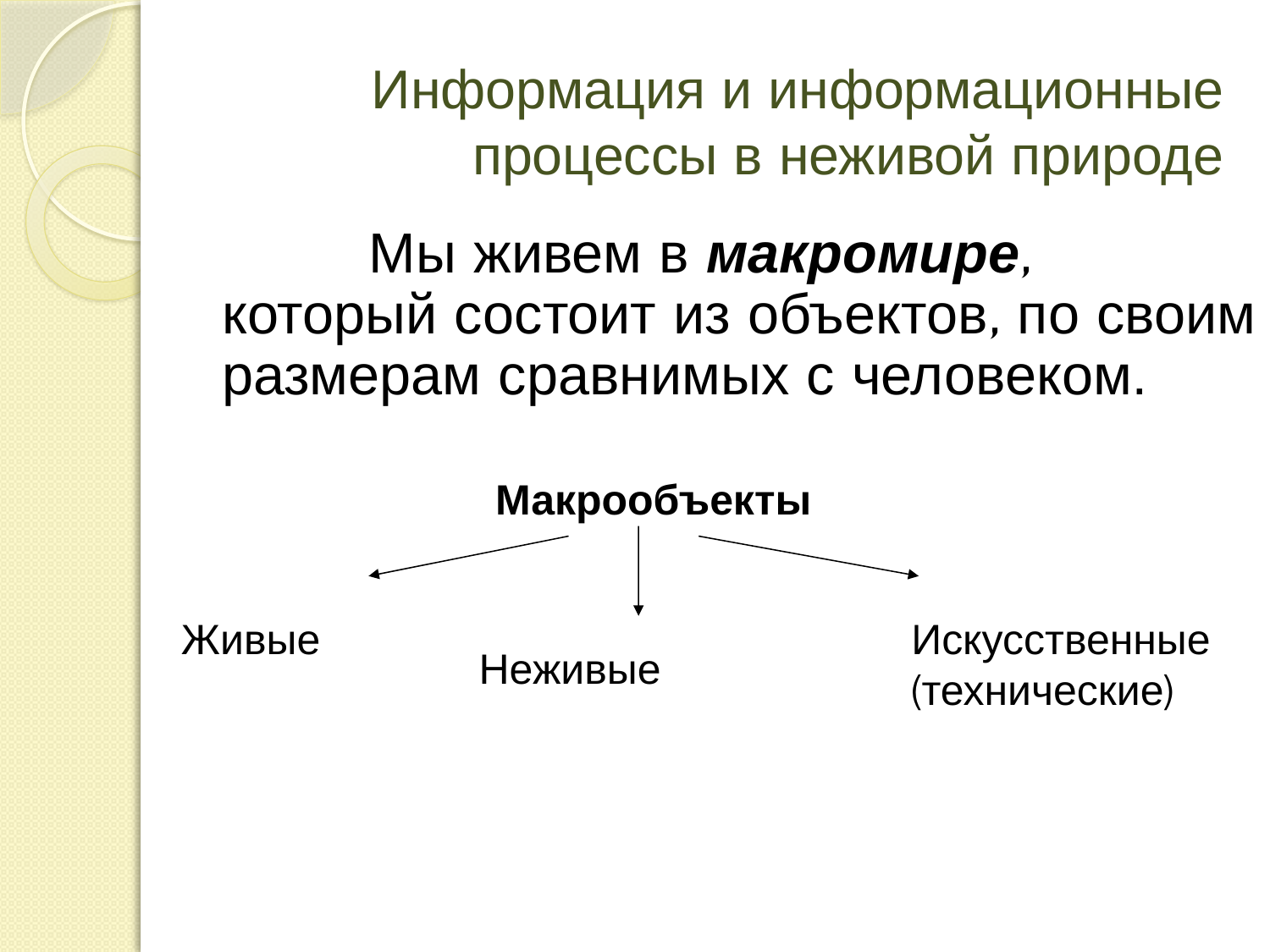

# Информация и информационные процессы в неживой природе
           Мы живем в макромире, который состоит из объектов, по своим размерам сравнимых с человеком.
Макрообъекты

Живые
Искусственные (технические)
Неживые